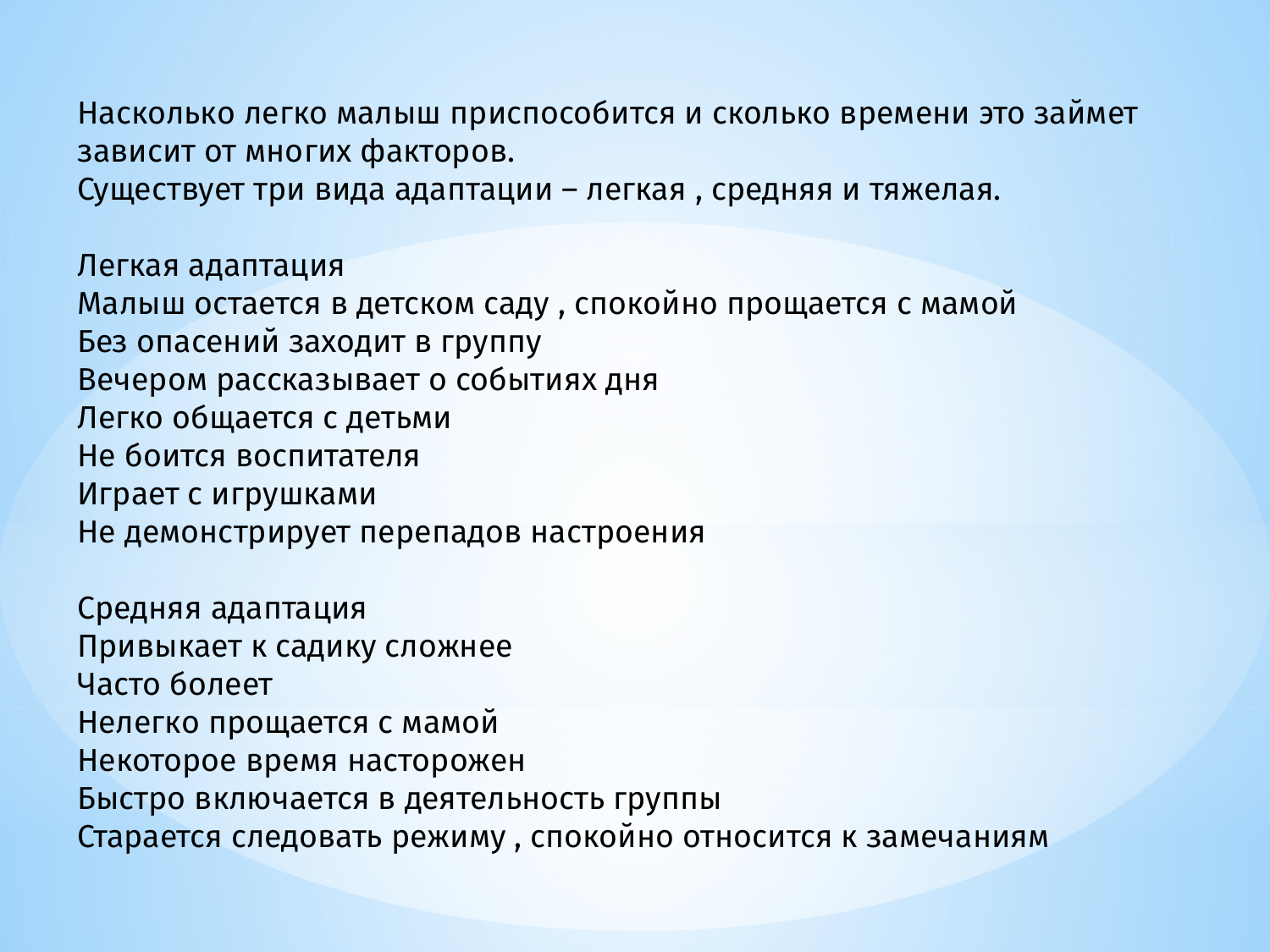

Насколько легко малыш приспособится и сколько времени это займет зависит от многих факторов.
Существует три вида адаптации – легкая , средняя и тяжелая.

Легкая адаптация
Малыш остается в детском саду , спокойно прощается с мамой
Без опасений заходит в группу
Вечером рассказывает о событиях дня
Легко общается с детьми
Не боится воспитателя
Играет с игрушками
Не демонстрирует перепадов настроения

Средняя адаптация
Привыкает к садику сложнее
Часто болеет
Нелегко прощается с мамой
Некоторое время насторожен
Быстро включается в деятельность группы
Старается следовать режиму , спокойно относится к замечаниям